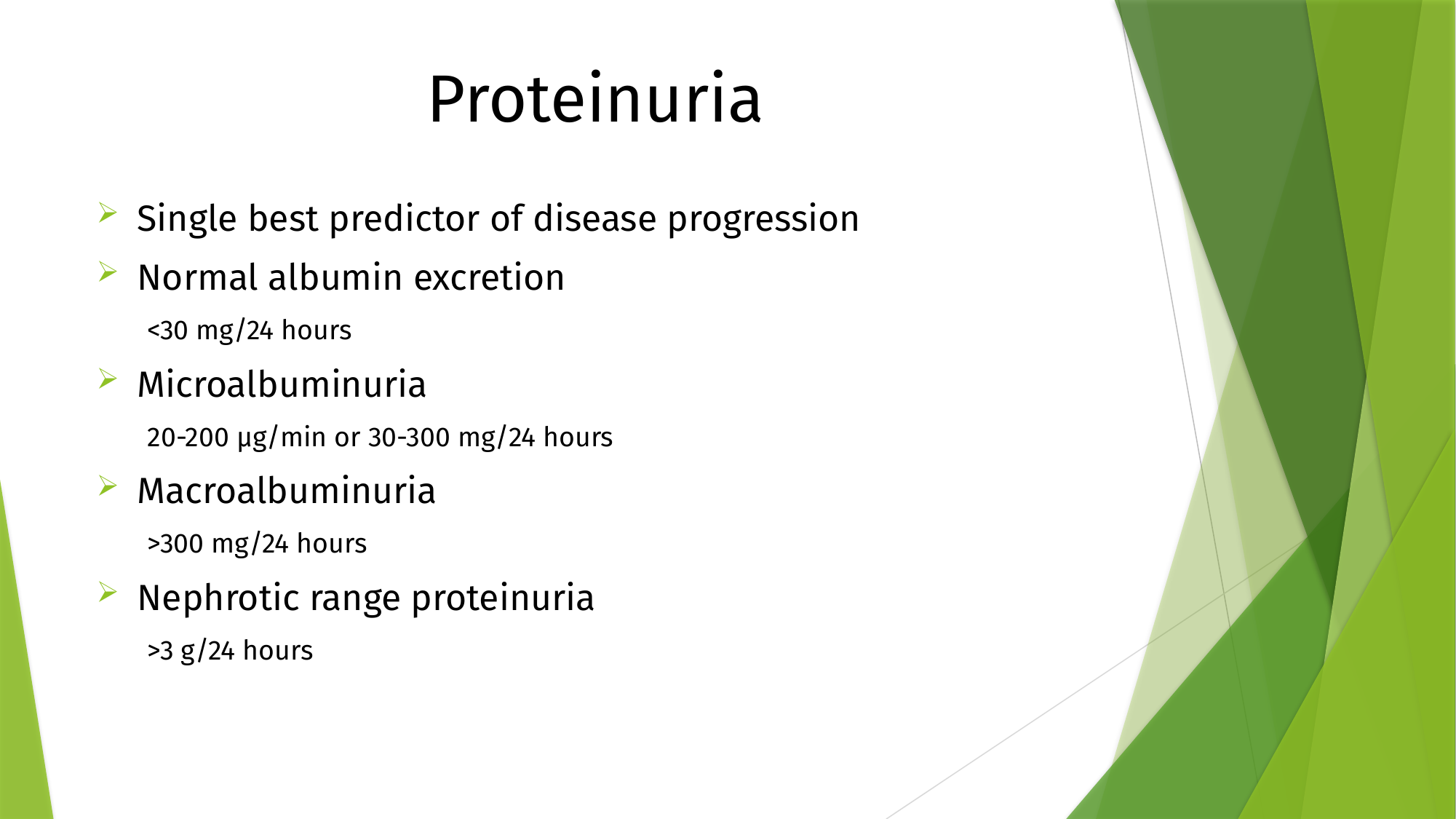

# Proteinuria
Single best predictor of disease progression
Normal albumin excretion
       <30 mg/24 hours
Microalbuminuria
       20-200 μg/min or 30-300 mg/24 hours
Macroalbuminuria
       >300 mg/24 hours
Nephrotic range proteinuria
       >3 g/24 hours